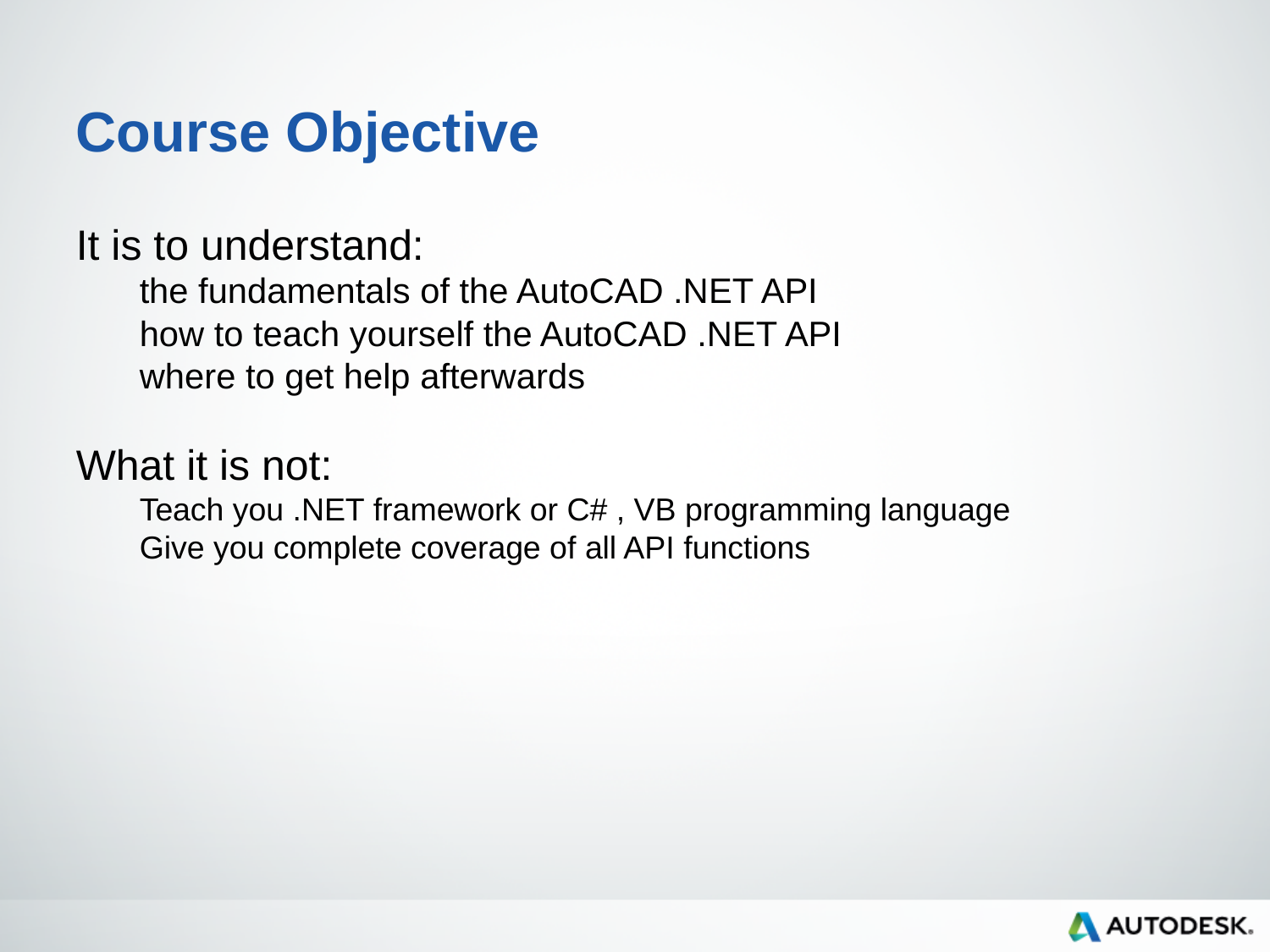

Course Objective
It is to understand:
the fundamentals of the AutoCAD .NET API
how to teach yourself the AutoCAD .NET API
where to get help afterwards

What it is not:
Teach you .NET framework or C# , VB programming language
Give you complete coverage of all API functions